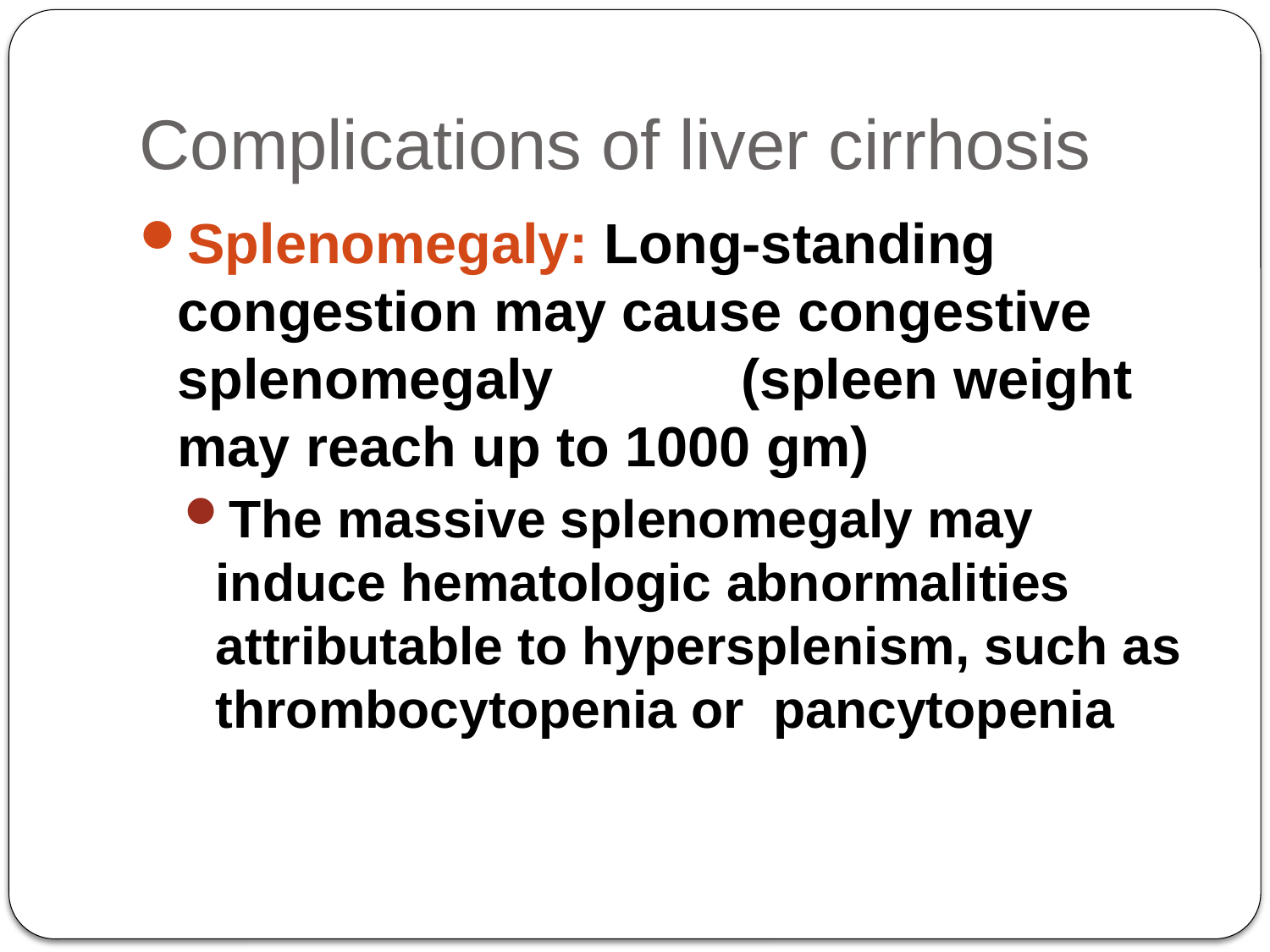

# Complications of liver cirrhosis
Splenomegaly: Long-standing congestion may cause congestive splenomegaly            (spleen weight may reach up to 1000 gm)
The massive splenomegaly may induce hematologic abnormalities attributable to hypersplenism, such as thrombocytopenia or  pancytopenia